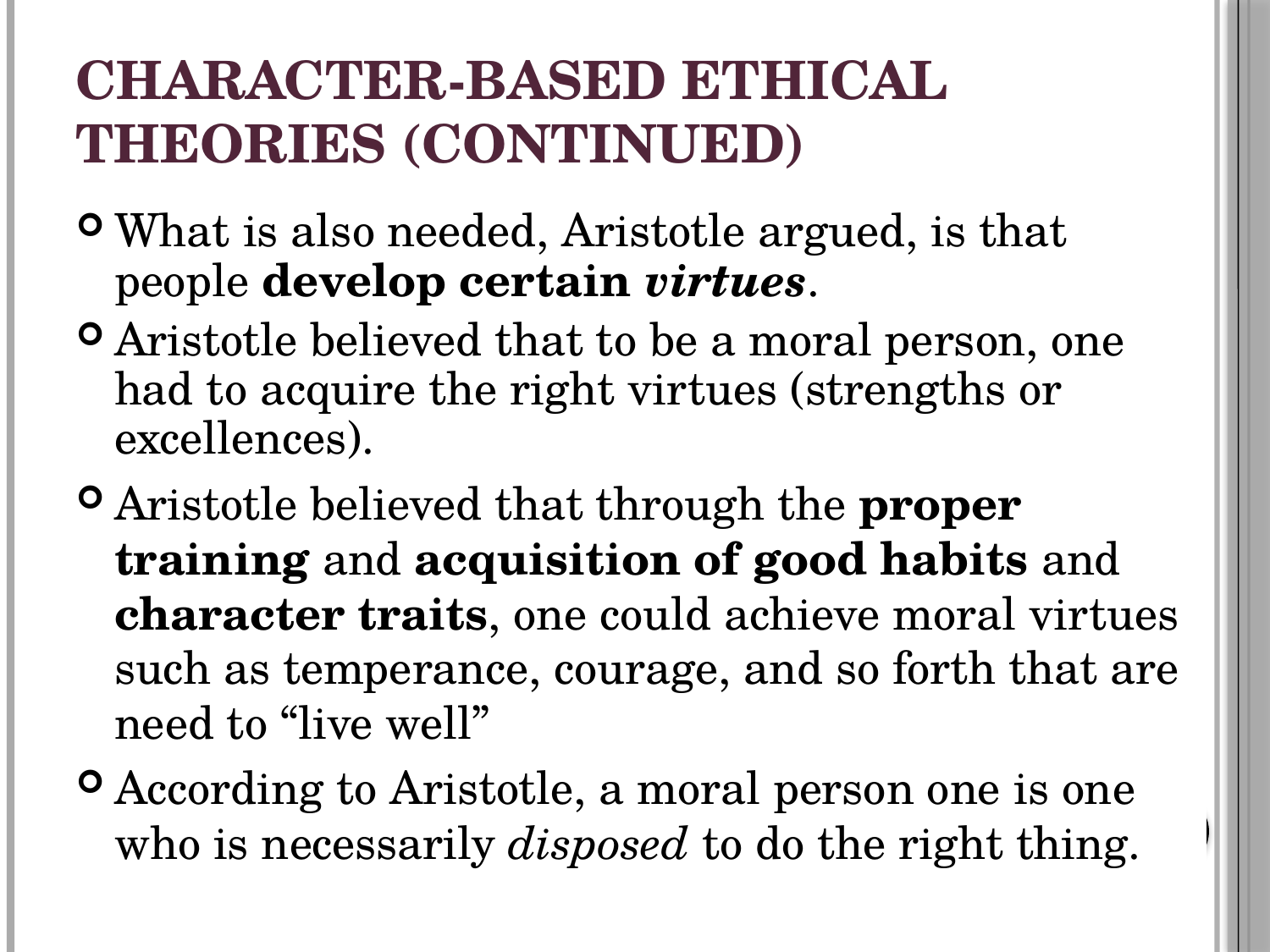

# Character-based Ethical Theories (Continued)
What is also needed, Aristotle argued, is that people develop certain virtues.
Aristotle believed that to be a moral person, one had to acquire the right virtues (strengths or excellences).
Aristotle believed that through the proper training and acquisition of good habits and character traits, one could achieve moral virtues such as temperance, courage, and so forth that are need to “live well”
According to Aristotle, a moral person one is one who is necessarily disposed to do the right thing.